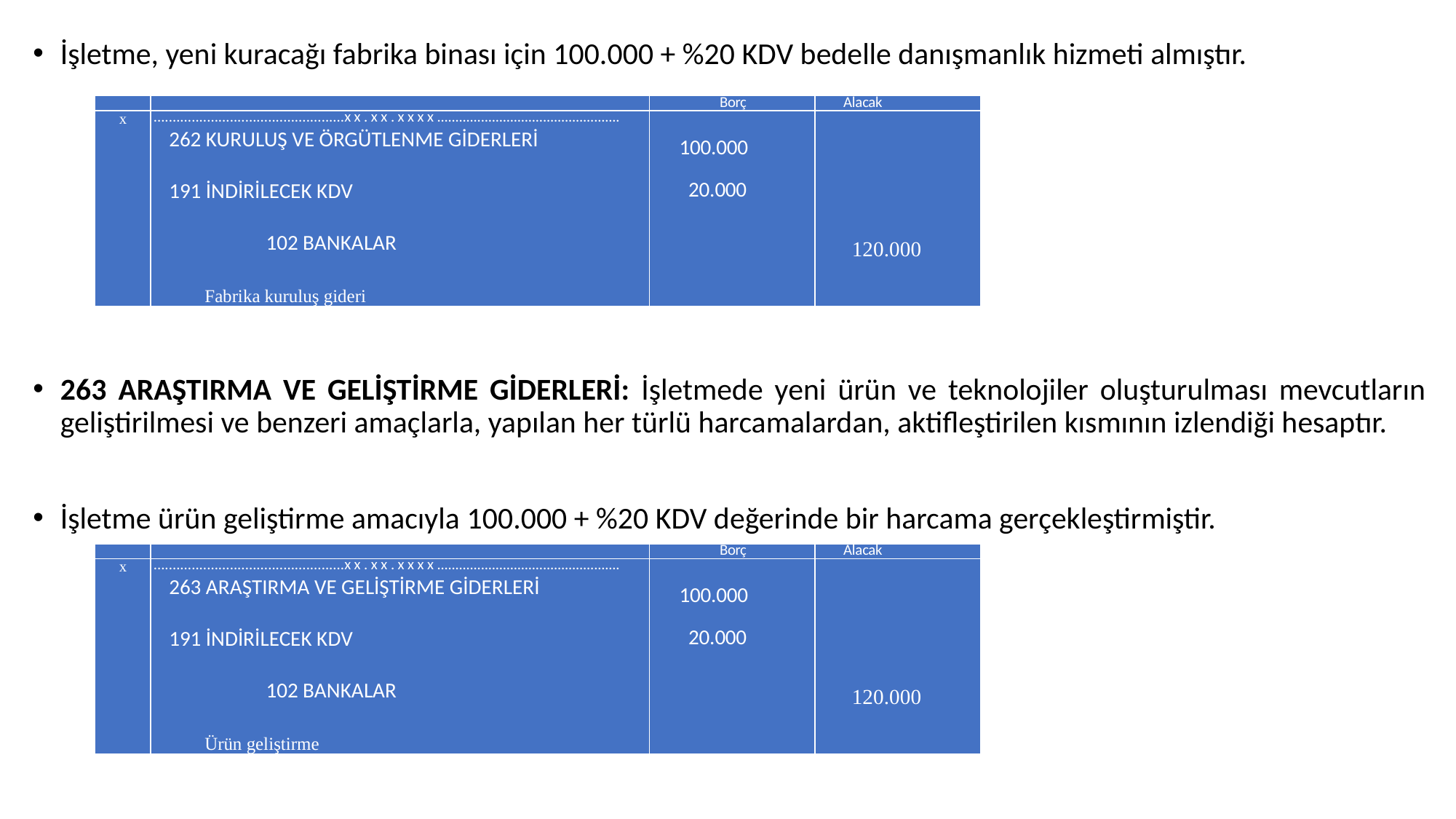

İşletme, yeni kuracağı fabrika binası için 100.000 + %20 KDV bedelle danışmanlık hizmeti almıştır.

263 ARAŞTIRMA VE GELİŞTİRME GİDERLERİ: İşletmede yeni ürün ve teknolojiler oluşturulması mevcutların geliştirilmesi ve benzeri amaçlarla, yapılan her türlü harcamalardan, aktifleştirilen kısmının izlendiği hesaptır.

İşletme ürün geliştirme amacıyla 100.000 + %20 KDV değerinde bir harcama gerçekleştirmiştir.

|  |  | Borç | Alacak |
| --- | --- | --- | --- |
| x | ..................................................xx.xx.xxxx.................................................. 262 KURULUŞ VE ÖRGÜTLENME GİDERLERİ 191 İNDİRİLECEK KDV   102 BANKALAR Fabrika kuruluş gideri | 100.000 20.000 | 120.000 |
|  |  | Borç | Alacak |
| --- | --- | --- | --- |
| x | ..................................................xx.xx.xxxx.................................................. 263 ARAŞTIRMA VE GELİŞTİRME GİDERLERİ 191 İNDİRİLECEK KDV   102 BANKALAR Ürün geliştirme | 100.000 20.000 | 120.000 |